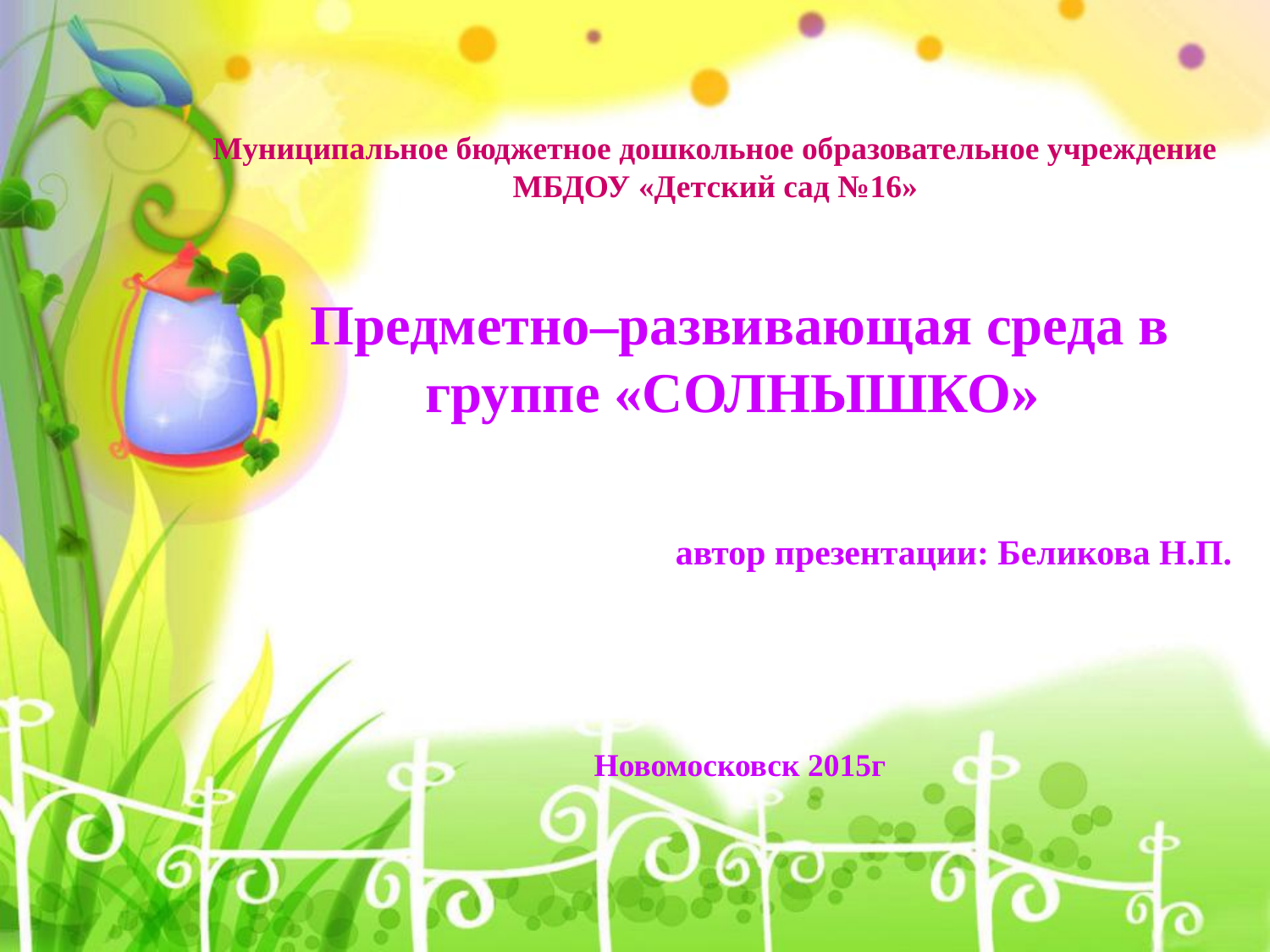

# Муниципальное бюджетное дошкольное образовательное учреждение МБДОУ «Детский сад №16»

Предметно–развивающая среда в группе «СОЛНЫШКО»

                                                             автор презентации: Беликова Н.П.

Новомосковск 2015г